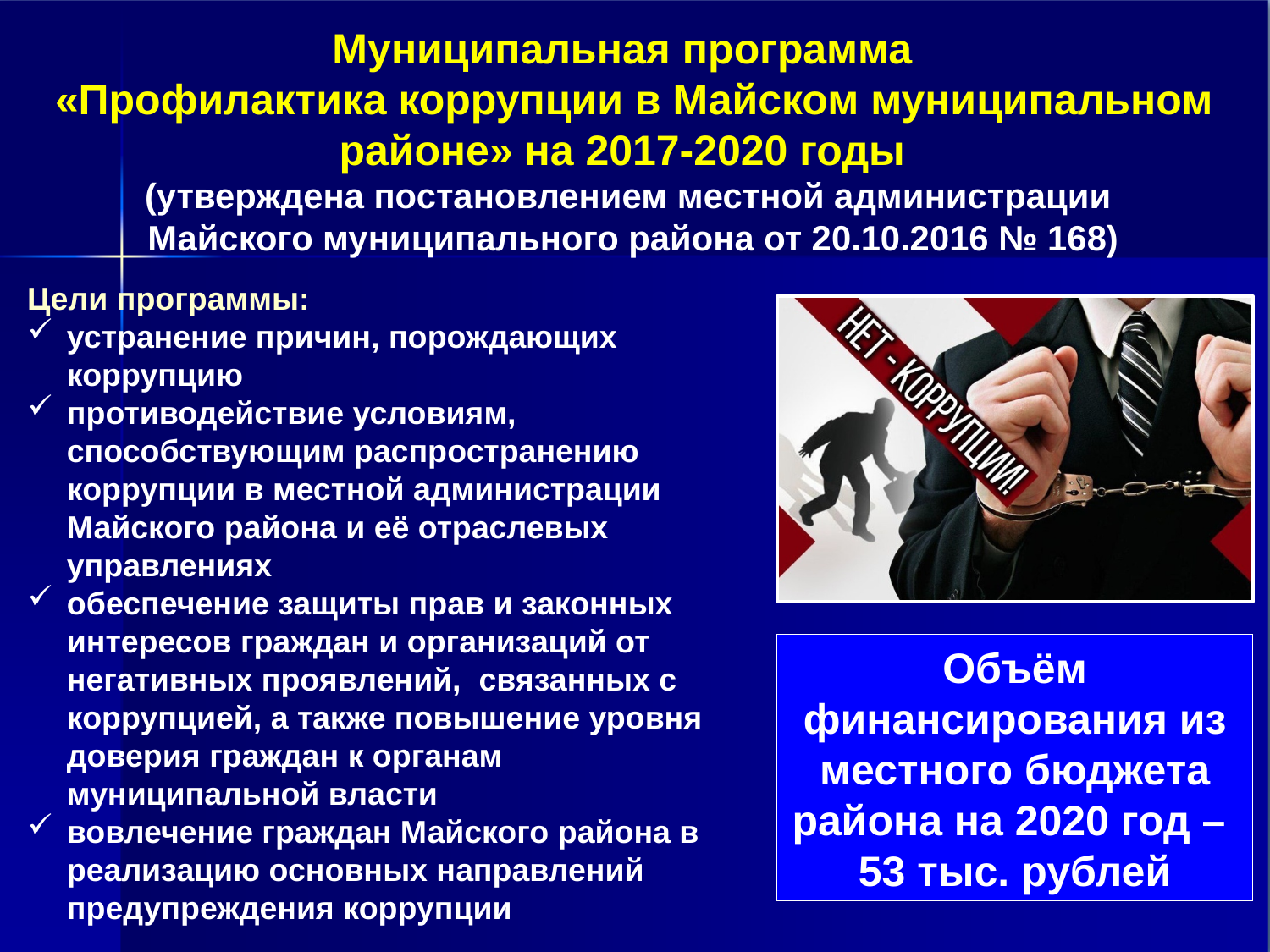

Муниципальная программа
 «Профилактика коррупции в Майском муниципальном районе» на 2017-2020 годы
(утверждена постановлением местной администрации
 Майского муниципального района от 20.10.2016 № 168)

Цели программы:
устранение причин, порождающих коррупцию
противодействие условиям, способствующим распространению коррупции в местной администрации Майского района и её отраслевых управлениях
обеспечение защиты прав и законных интересов граждан и организаций от негативных проявлений,  связанных с коррупцией, а также повышение уровня доверия граждан к органам муниципальной власти
вовлечение граждан Майского района в реализацию основных направлений предупреждения коррупции

Объём финансирования из местного бюджета района на 2020 год –
53 тыс. рублей